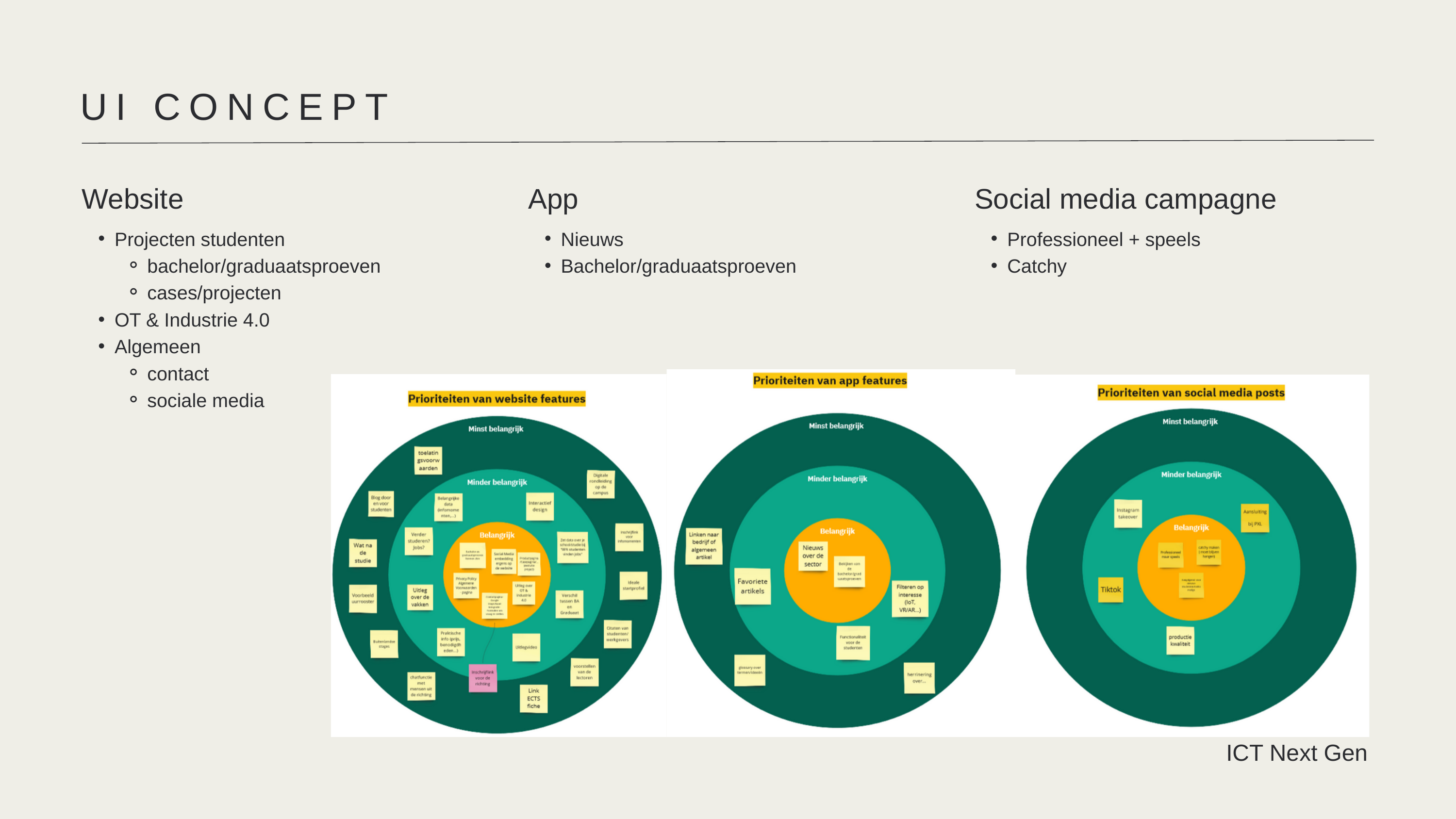

UI CONCEPT

Website
Projecten studenten
bachelor/graduaatsproeven
cases/projecten
OT & Industrie 4.0
Algemeen
contact
sociale media
App
Nieuws
Bachelor/graduaatsproeven
Social media campagne
Professioneel + speels
Catchy

ICT Next Gen